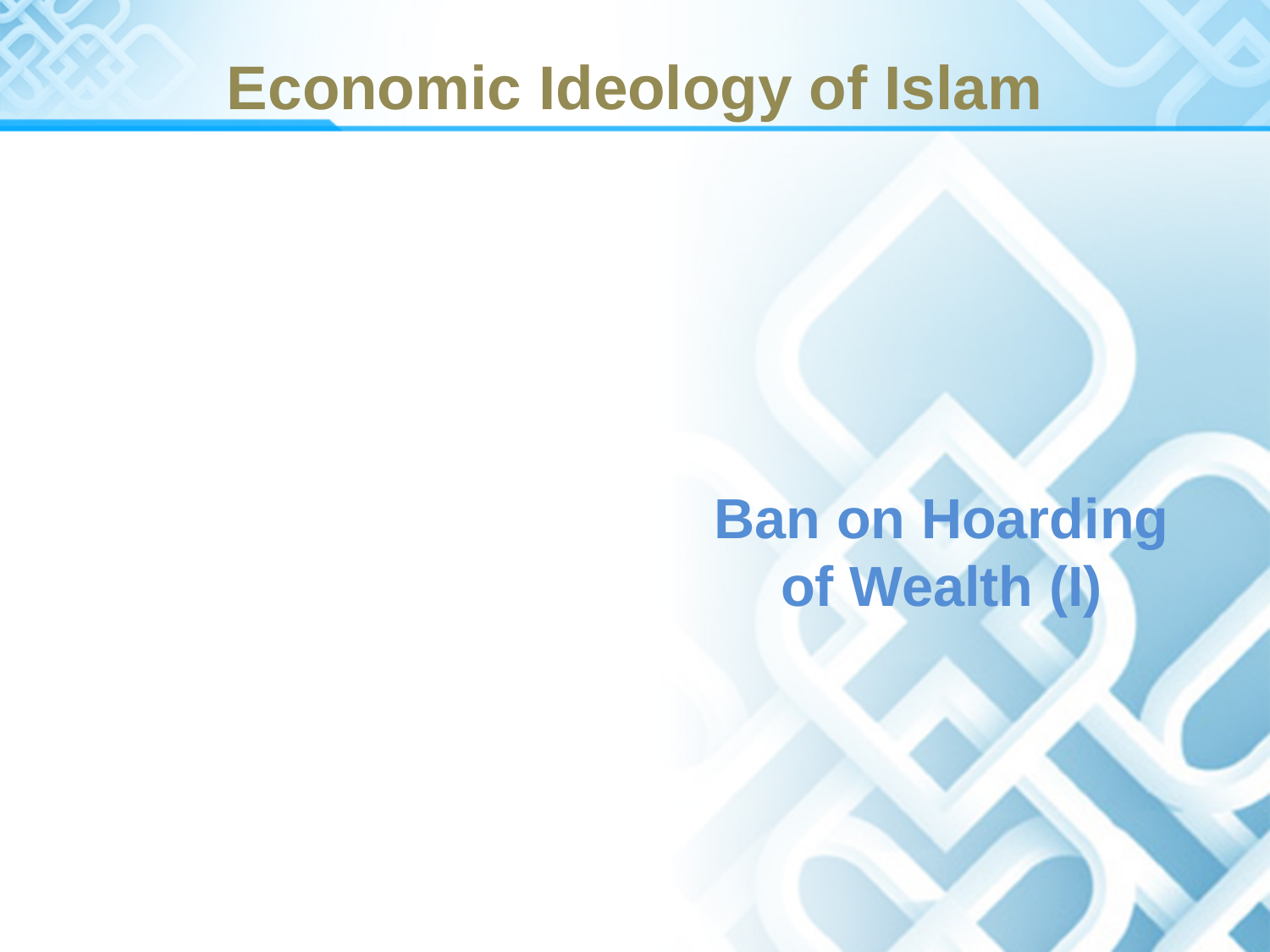

# Economic Ideology of Islam
Ban on Hoarding of Wealth (I)